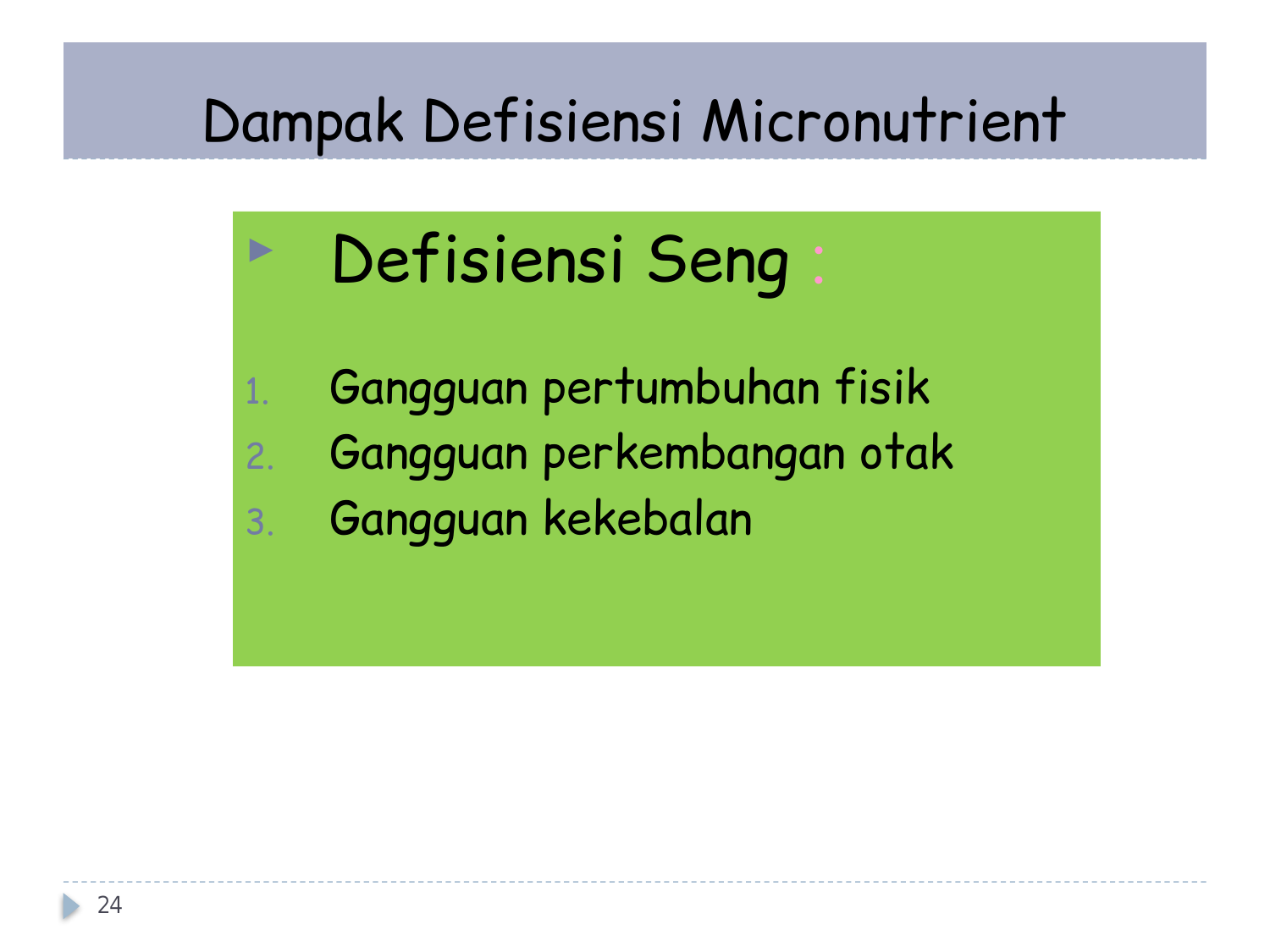

# Dampak Defisiensi Micronutrient
Defisiensi Seng :

Gangguan pertumbuhan fisik
Gangguan perkembangan otak
Gangguan kekebalan

24